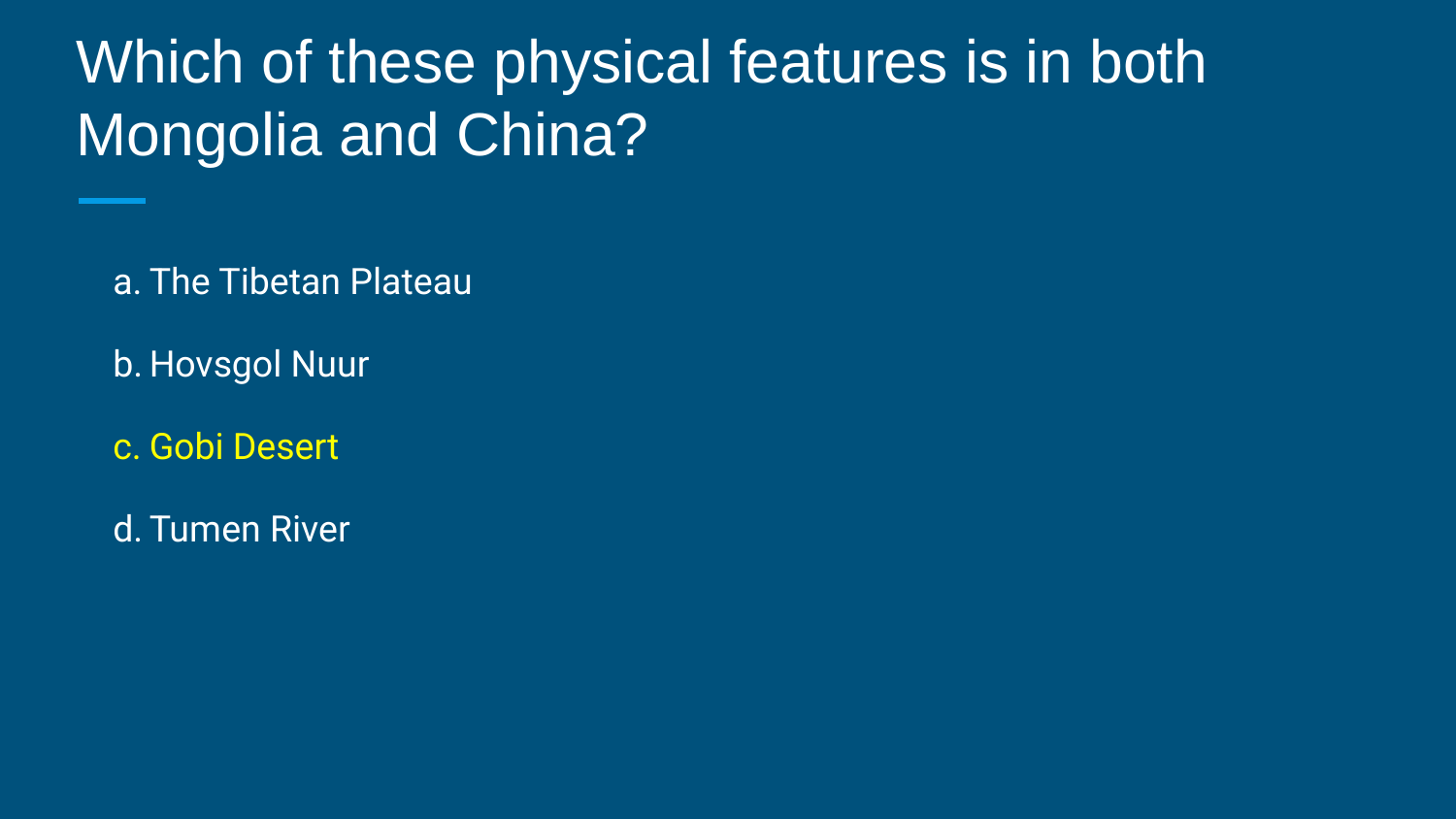

# Which of these physical features is in both Mongolia and China?
The Tibetan Plateau
Hovsgol Nuur
Gobi Desert
Tumen River